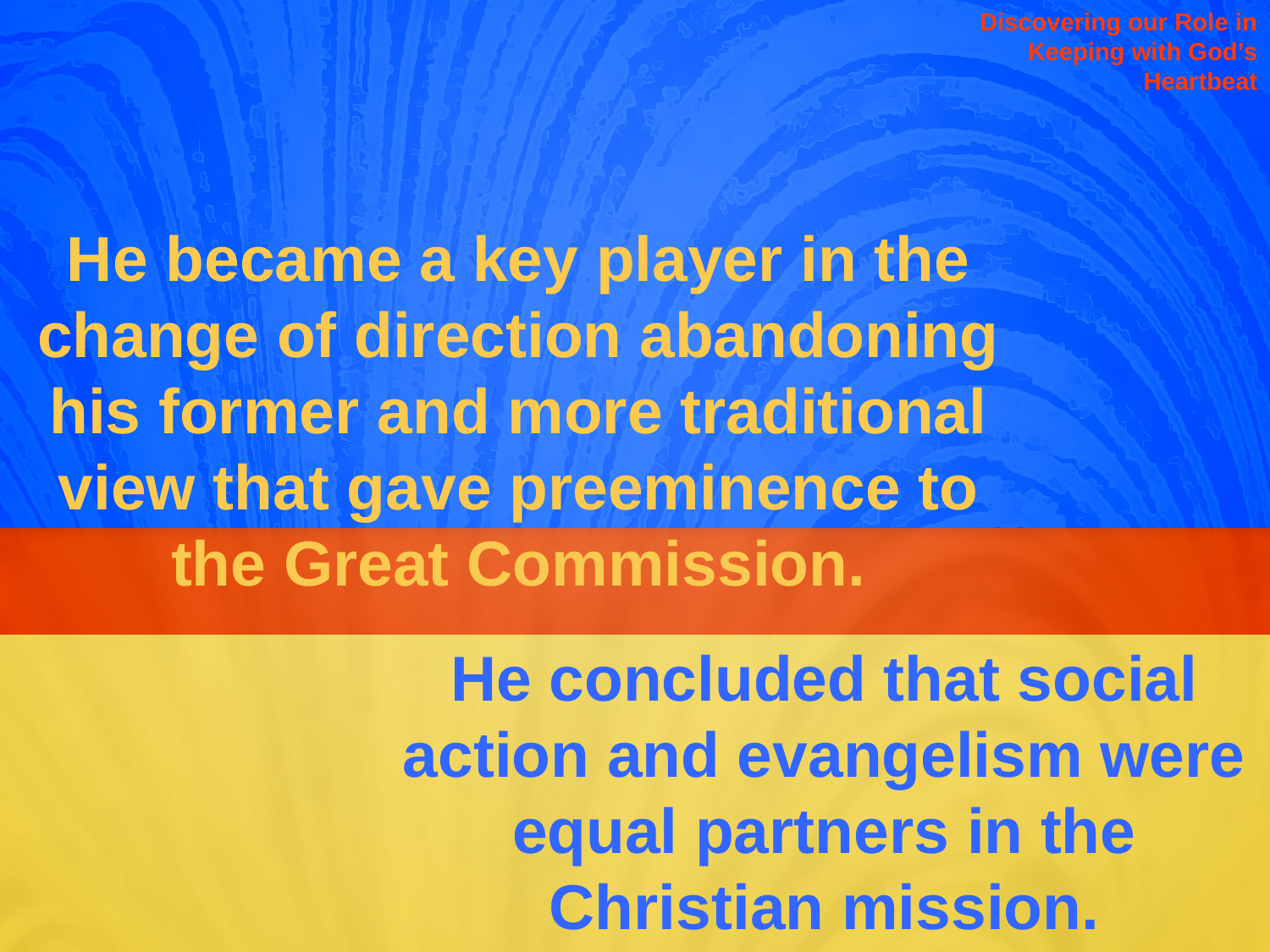

Discovering our Role in Keeping with God’s Heartbeat
He became a key player in the change of direction abandoning his former and more traditional view that gave preeminence to the Great Commission.
He concluded that social action and evangelism were equal partners in the Christian mission. (Hesselgrave 1999, 1)